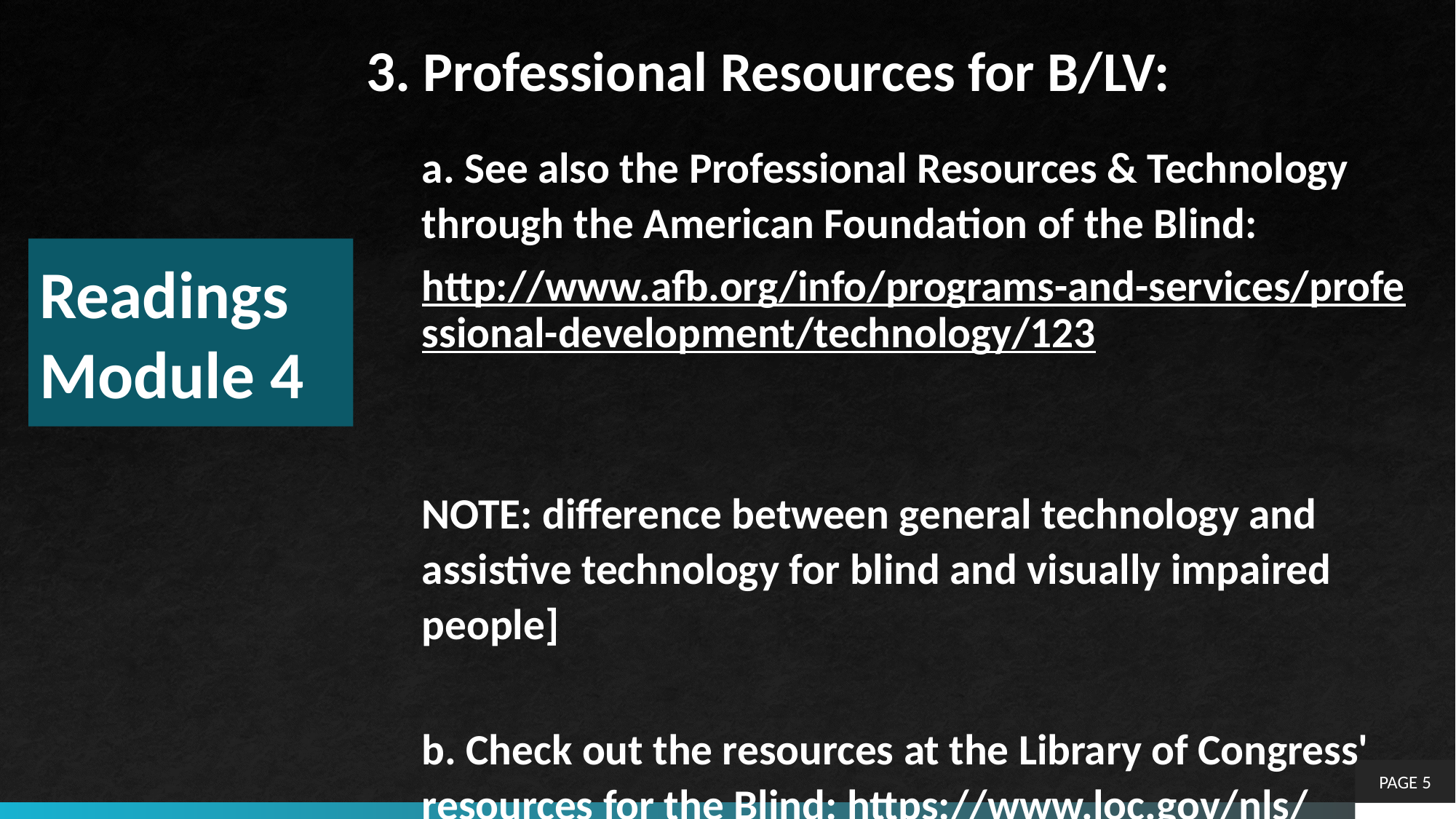

3. Professional Resources for B/LV:
a. See also the Professional Resources & Technology through the American Foundation of the Blind:
http://www.afb.org/info/programs-and-services/professional-development/technology/123

NOTE: difference between general technology and assistive technology for blind and visually impaired people]

b. Check out the resources at the Library of Congress' resources for the Blind: https://www.loc.gov/nls/
# Readings Module 4
PAGE 5